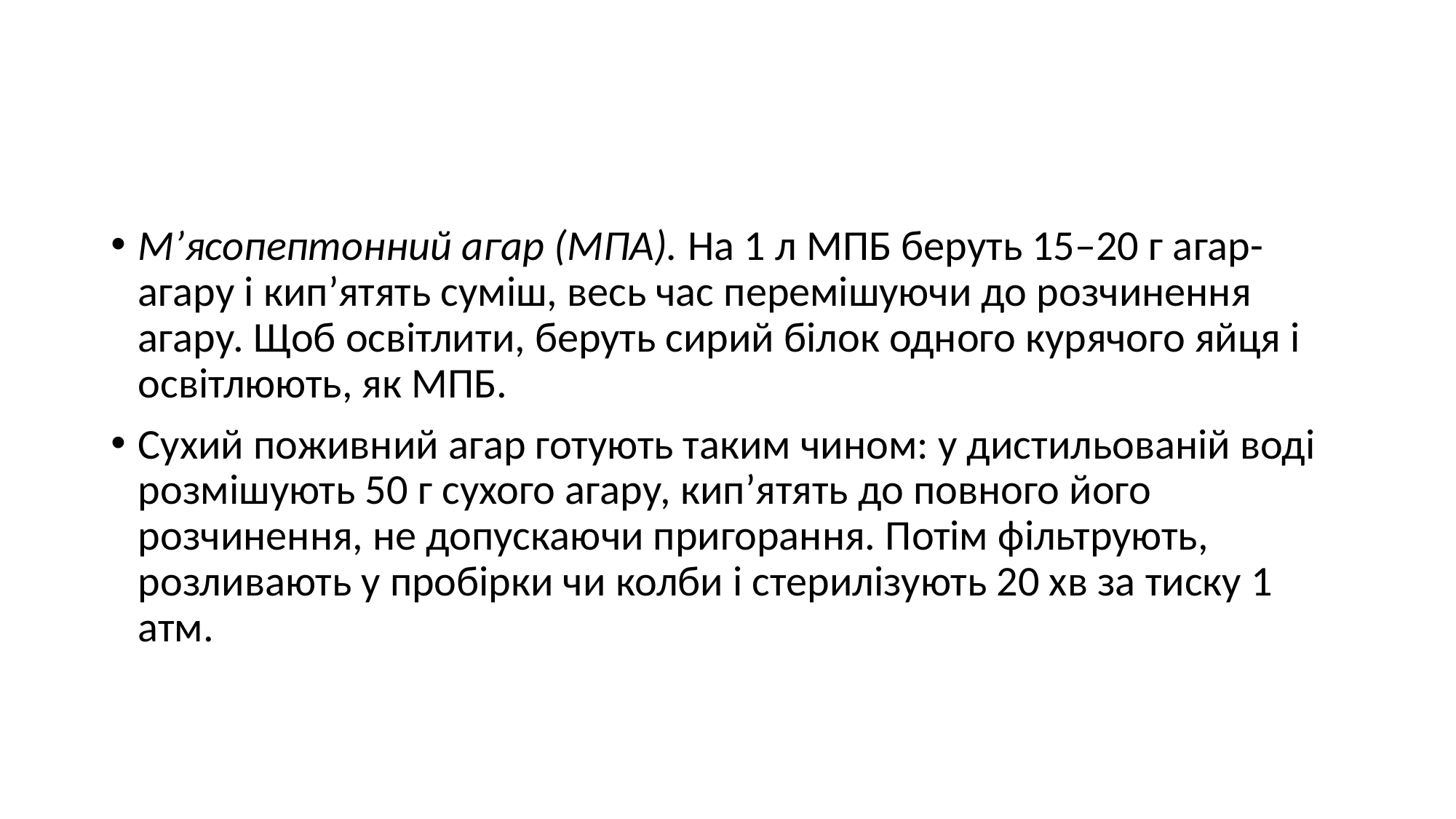

#
М’ясопептонний агар (МПА). На 1 л МПБ беруть 15–20 г агар-агару і кип’ятять суміш, весь час перемішуючи до розчинення агару. Щоб освітлити, беруть сирий білок одного курячого яйця і освітлюють, як МПБ.
Сухий поживний агар готують таким чином: у дистильованій воді розмішують 50 г сухого агару, кип’ятять до повного його розчинення, не допускаючи пригорання. Потім фільтрують, розливають у пробірки чи колби і стерилізують 20 хв за тиску 1 атм.